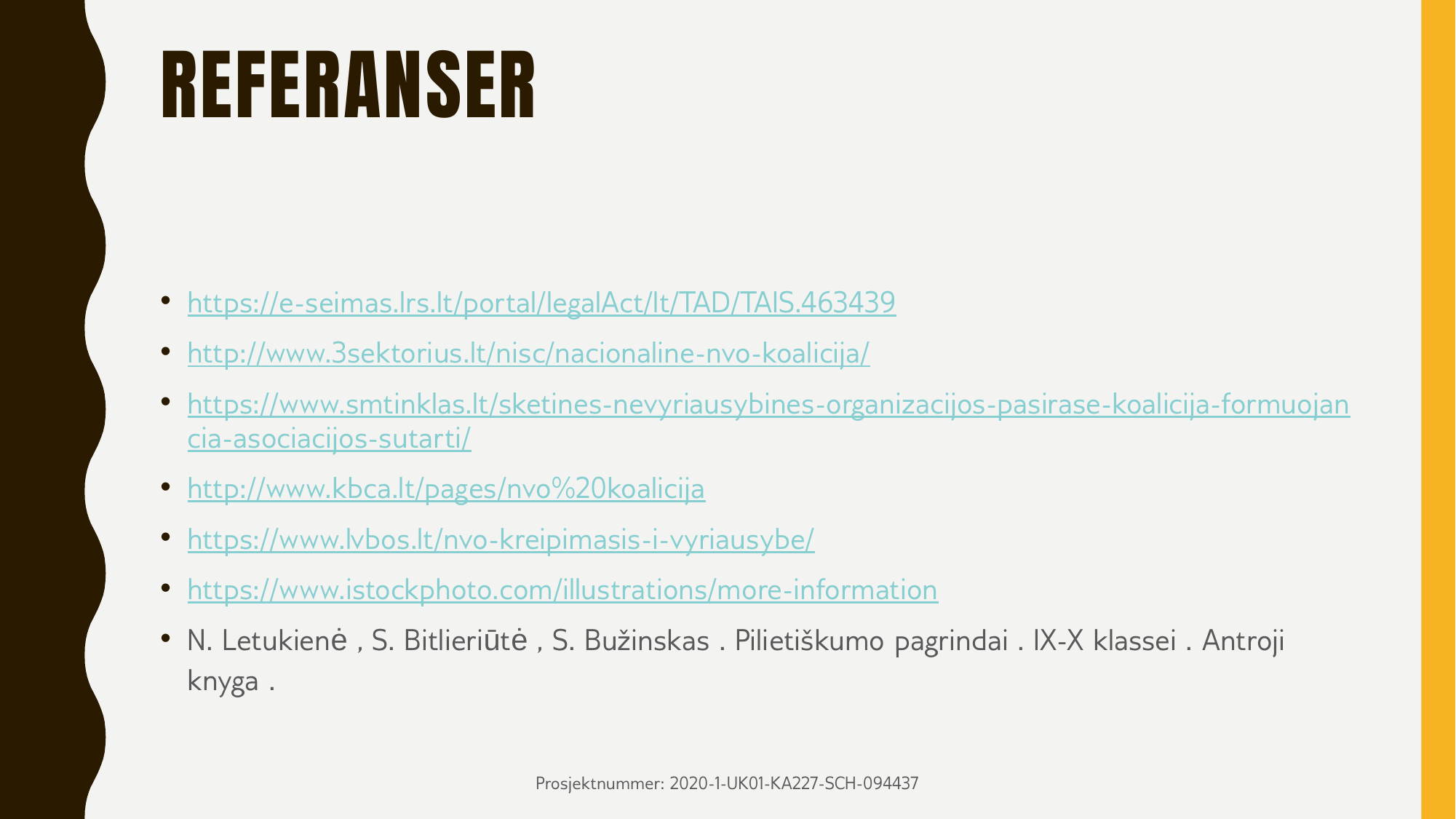

# referanser
https://e-seimas.lrs.lt/portal/legalAct/lt/TAD/TAIS.463439
http://www.3sektorius.lt/nisc/nacionaline-nvo-koalicija/
https://www.smtinklas.lt/sketines-nevyriausybines-organizacijos-pasirase-koalicija-formuojancia-asociacijos-sutarti/
http://www.kbca.lt/pages/nvo%20koalicija
https://www.lvbos.lt/nvo-kreipimasis-i-vyriausybe/
https://www.istockphoto.com/illustrations/more-information
N. Letukienė , S. Bitlieriūtė , S. Bužinskas . Pilietiškumo pagrindai . IX-X klassei . Antroji knyga .

Prosjektnummer: 2020-1-UK01-KA227-SCH-094437